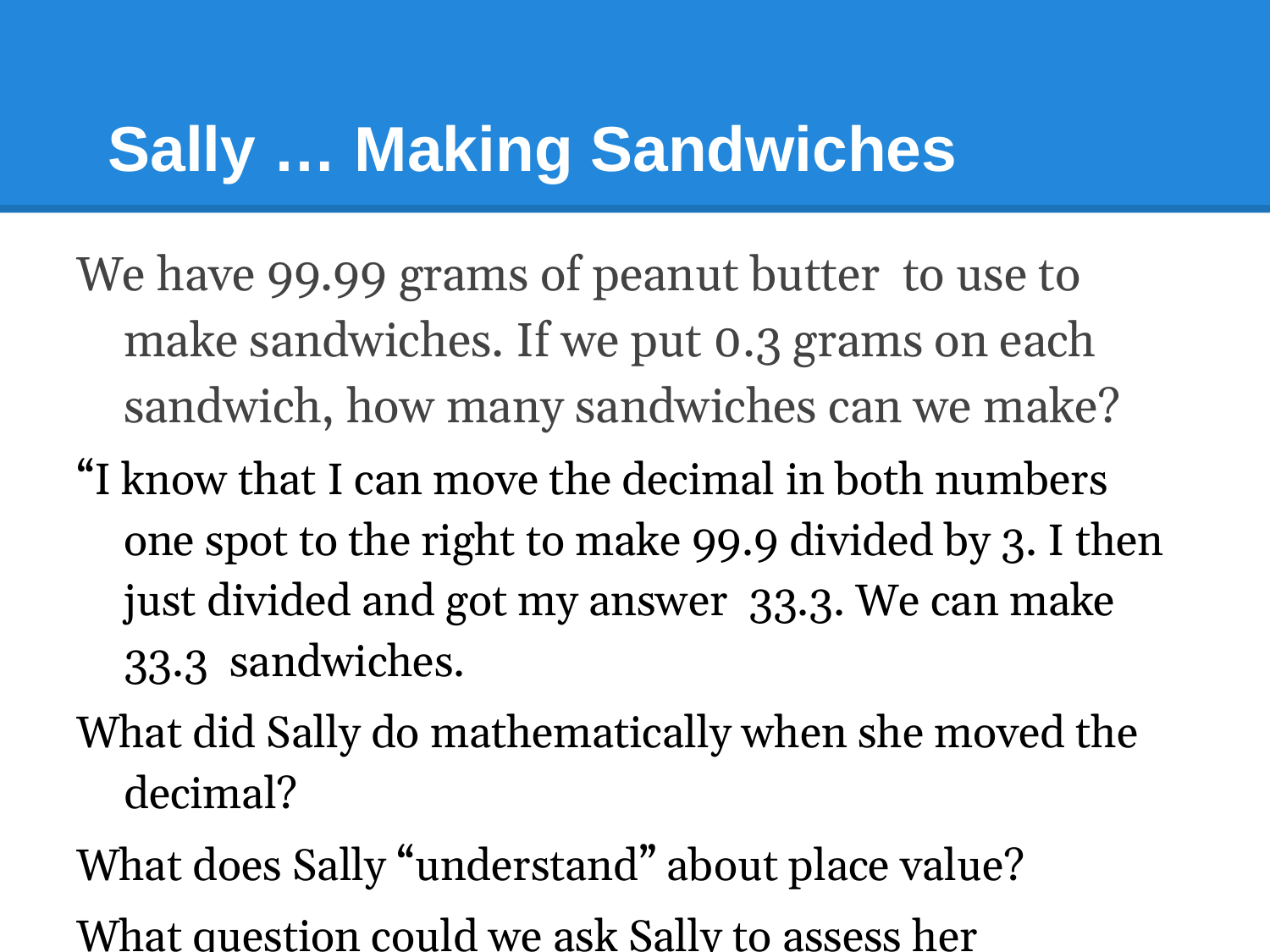

# Sally … Making Sandwiches
We have 99.99 grams of peanut butter  to use to make sandwiches. If we put 0.3 grams on each sandwich, how many sandwiches can we make?
“I know that I can move the decimal in both numbers  one spot to the right to make 99.9 divided by 3. I then just divided and got my answer  33.3. We can make 33.3  sandwiches.
What did Sally do mathematically when she moved the decimal?
What does Sally “understand” about place value?
What question could we ask Sally to assess her understanding?